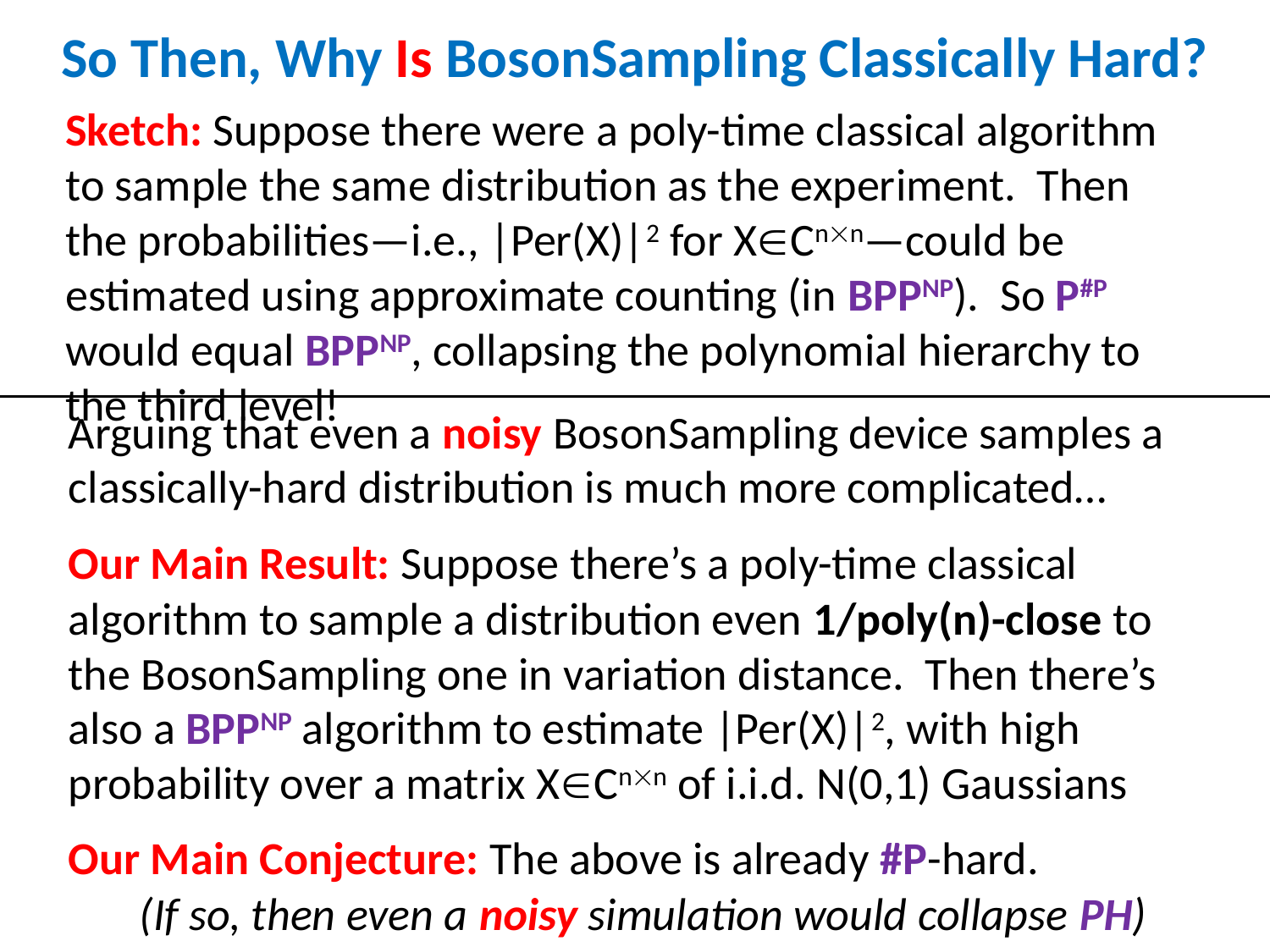

So Then, Why Is BosonSampling Classically Hard?
Sketch: Suppose there were a poly-time classical algorithm to sample the same distribution as the experiment.  Then the probabilities—i.e., |Per(X)|2 for X∈Cn×n—could be estimated using approximate counting (in BPPNP).  So P#P would equal BPPNP, collapsing the polynomial hierarchy to the third level!
Arguing that even a noisy BosonSampling device samples a classically-hard distribution is much more complicated…
Our Main Result: Suppose there’s a poly-time classical algorithm to sample a distribution even 1/poly(n)-close to the BosonSampling one in variation distance.  Then there’s also a BPPNP algorithm to estimate |Per(X)|2, with high probability over a matrix X∈Cn×n of i.i.d. N(0,1) Gaussians
Our Main Conjecture: The above is already #P-hard.
(If so, then even a noisy simulation would collapse PH)